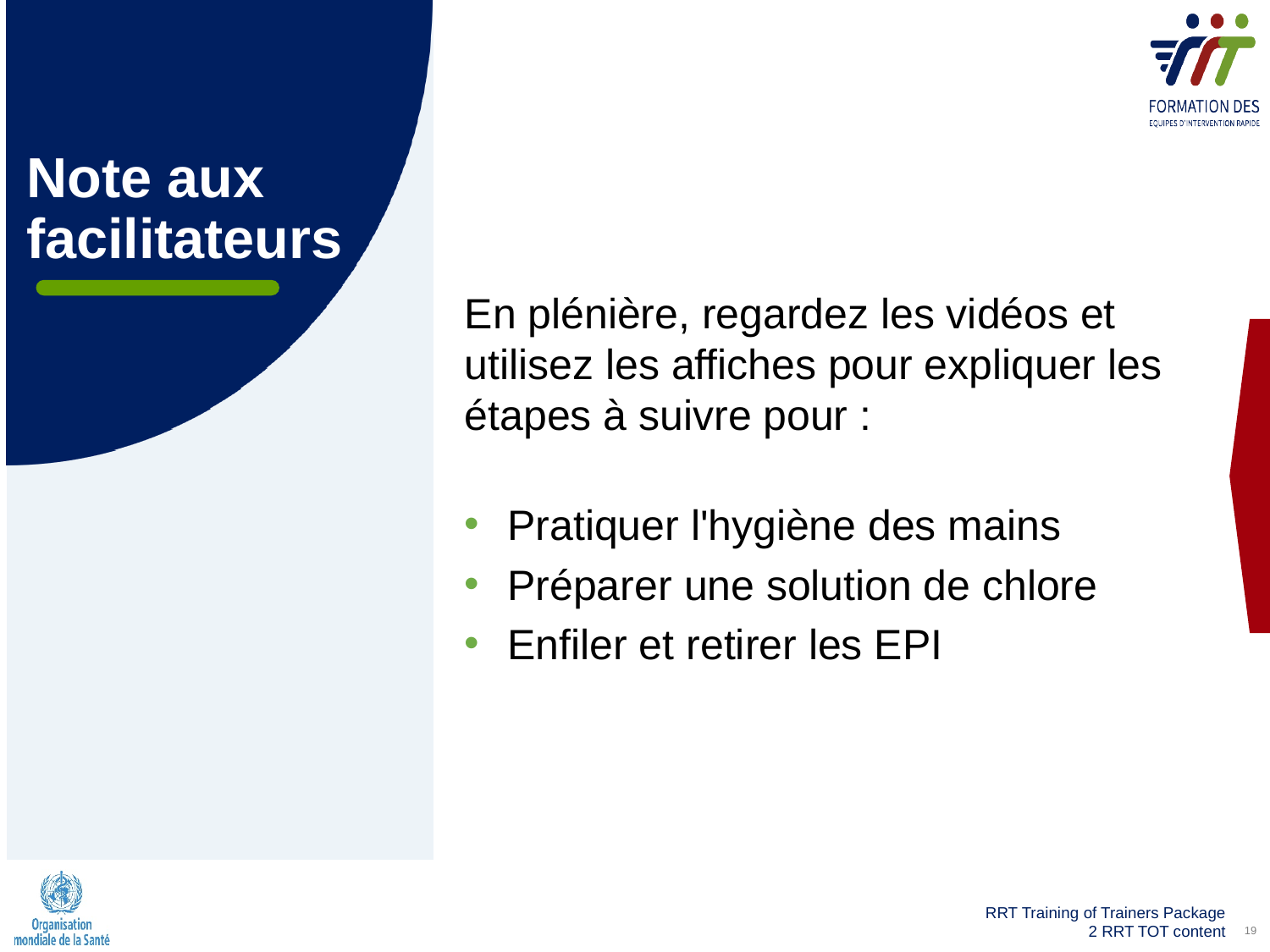

Note aux facilitateurs
En plénière, regardez les vidéos et utilisez les affiches pour expliquer les étapes à suivre pour :

Pratiquer l'hygiène des mains
Préparer une solution de chlore
Enfiler et retirer les EPI